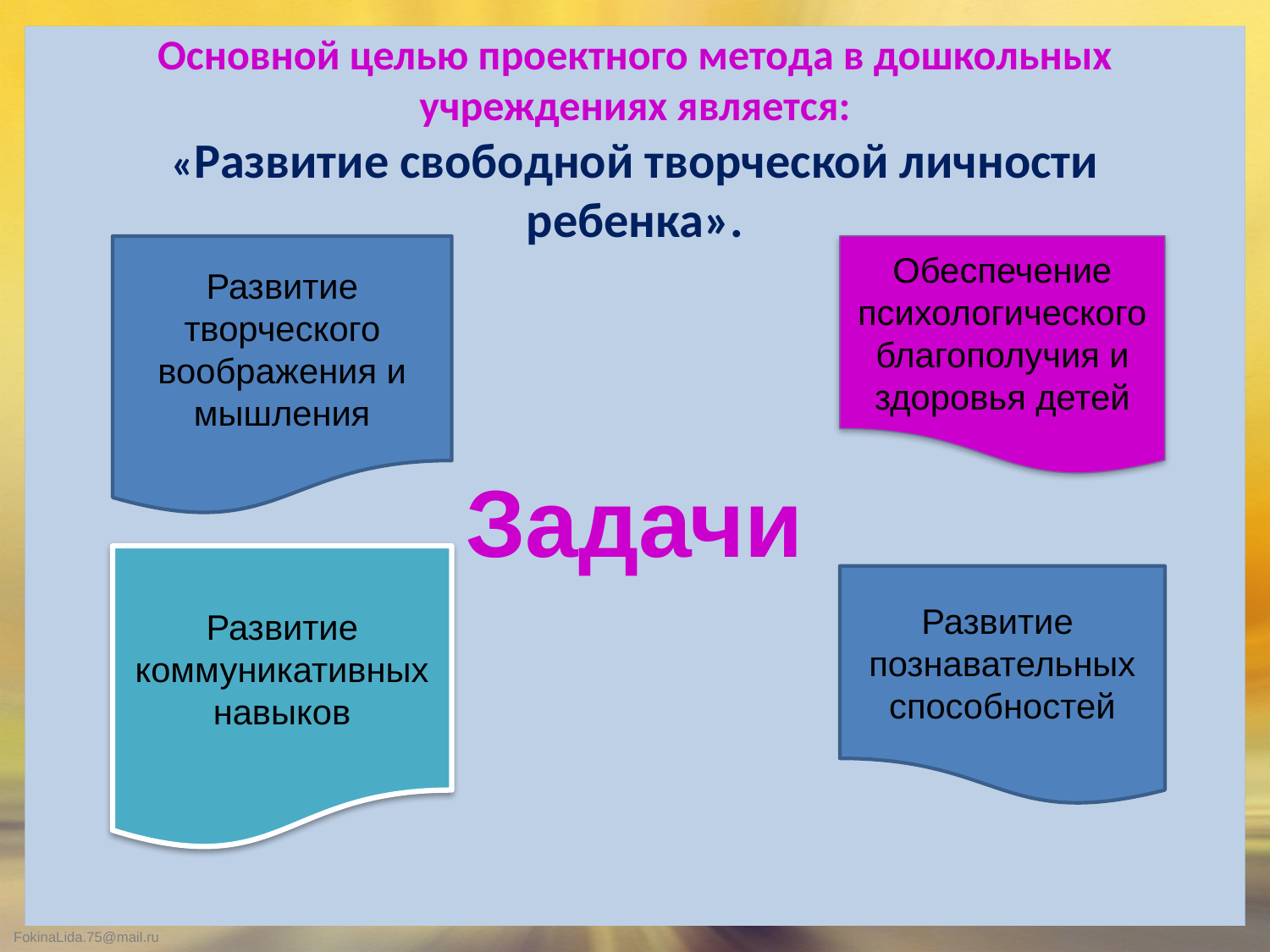

# Основной целью проектного метода в дошкольных учреждениях является: «Развитие свободной творческой личности ребенка».

Обеспечение психологического благополучия и здоровья детей
Развитие творческого воображения и мышления
Задачи
Развитие коммуникативных навыков
Развитие  познавательных способностей